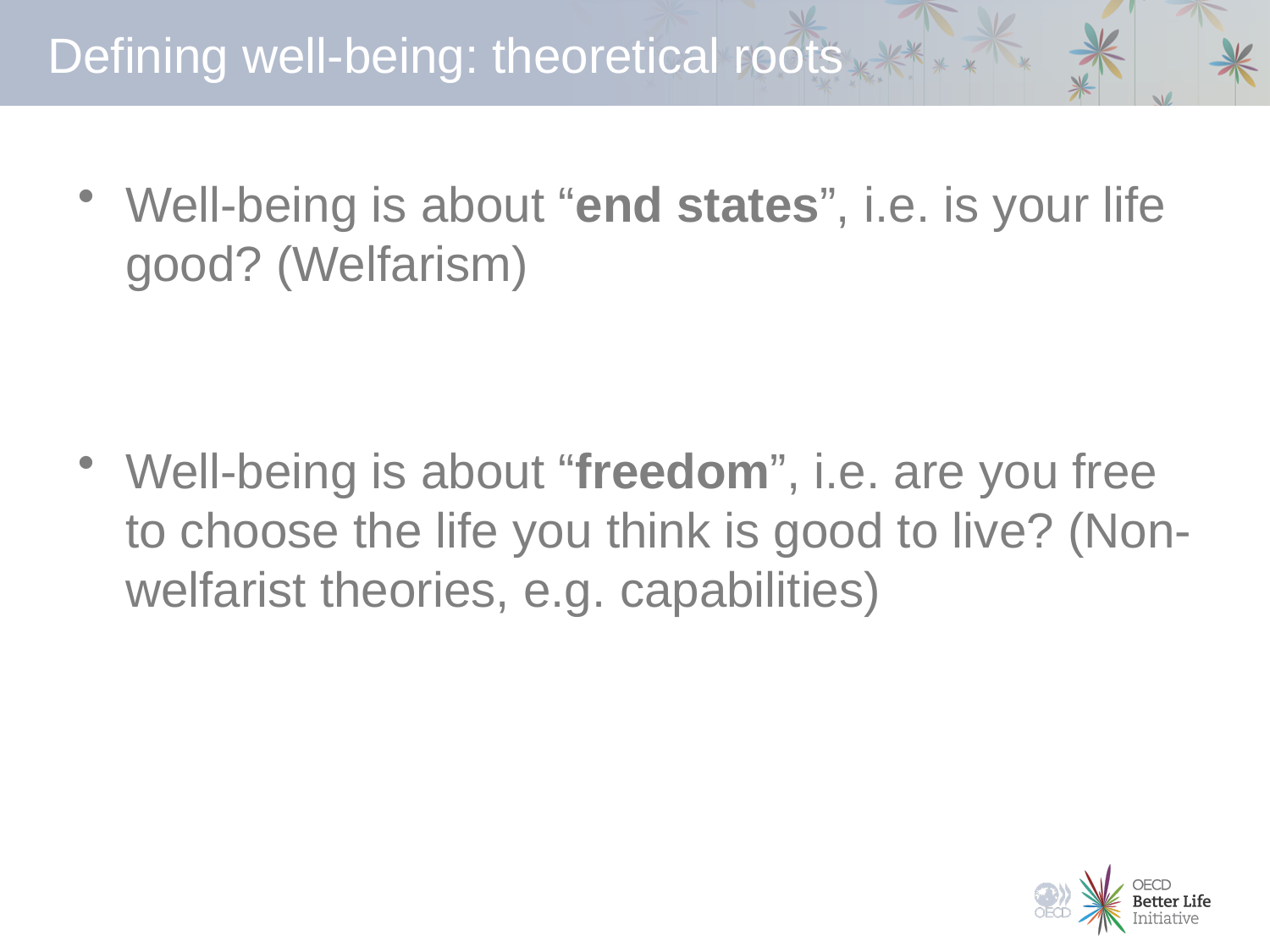

# Defining well-being: theoretical roots
Well-being is about “end states”, i.e. is your life good? (Welfarism)

Well-being is about “freedom”, i.e. are you free to choose the life you think is good to live? (Non-welfarist theories, e.g. capabilities)